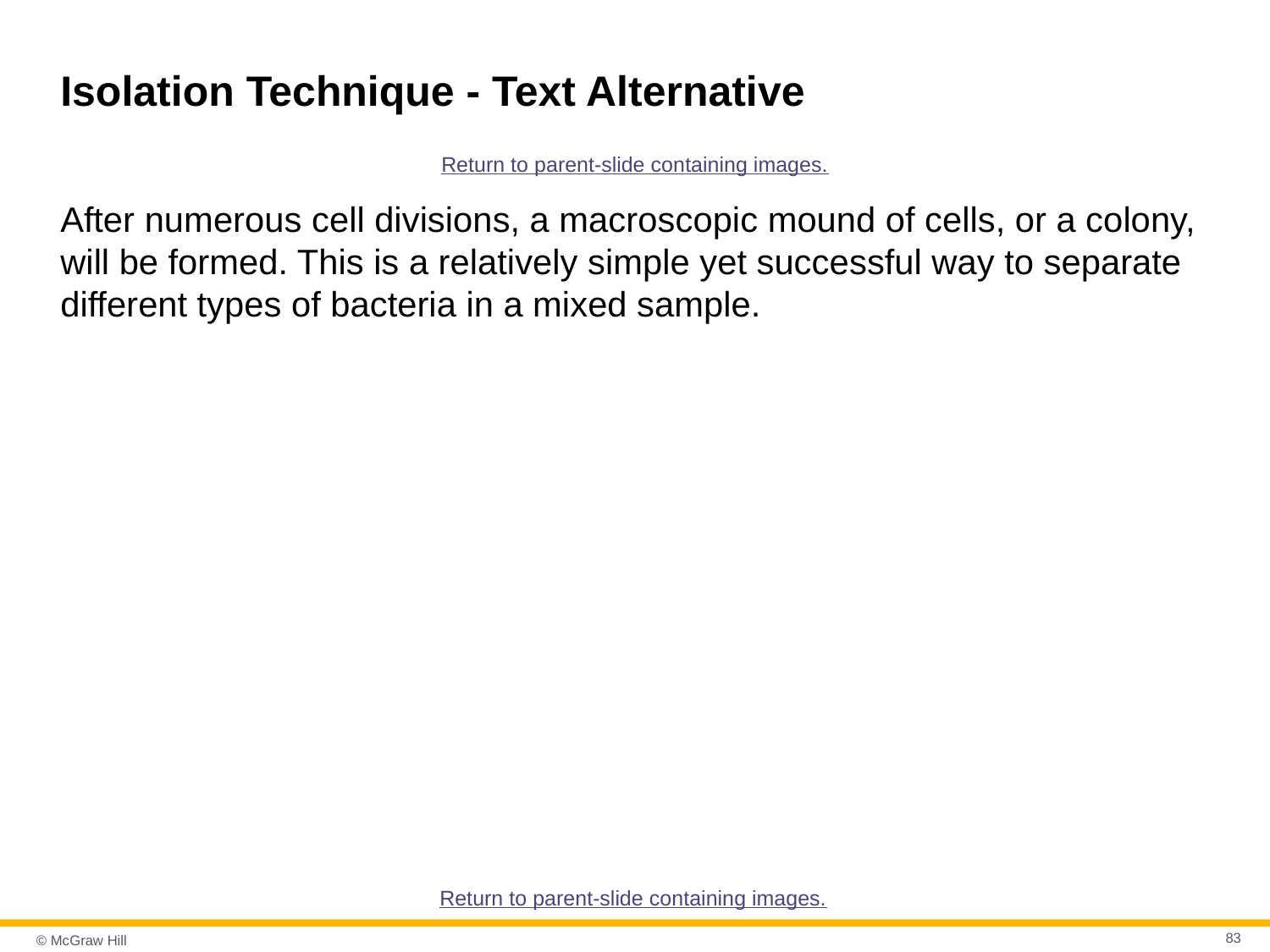

# Isolation Technique - Text Alternative
Return to parent-slide containing images.
After numerous cell divisions, a macroscopic mound of cells, or a colony, will be formed. This is a relatively simple yet successful way to separate different types of bacteria in a mixed sample.
Return to parent-slide containing images.